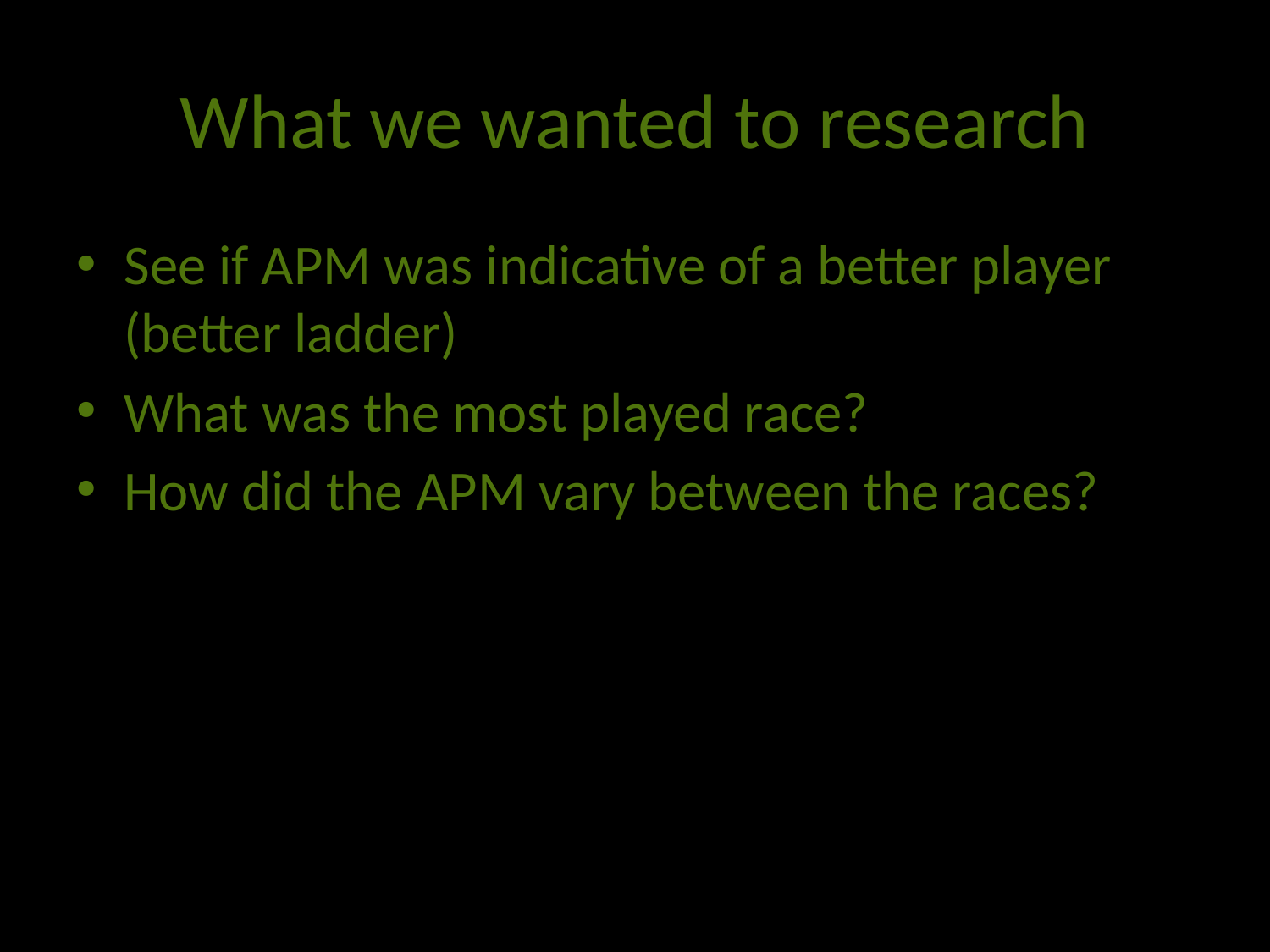

# What we wanted to research
See if APM was indicative of a better player (better ladder)
What was the most played race?
How did the APM vary between the races?